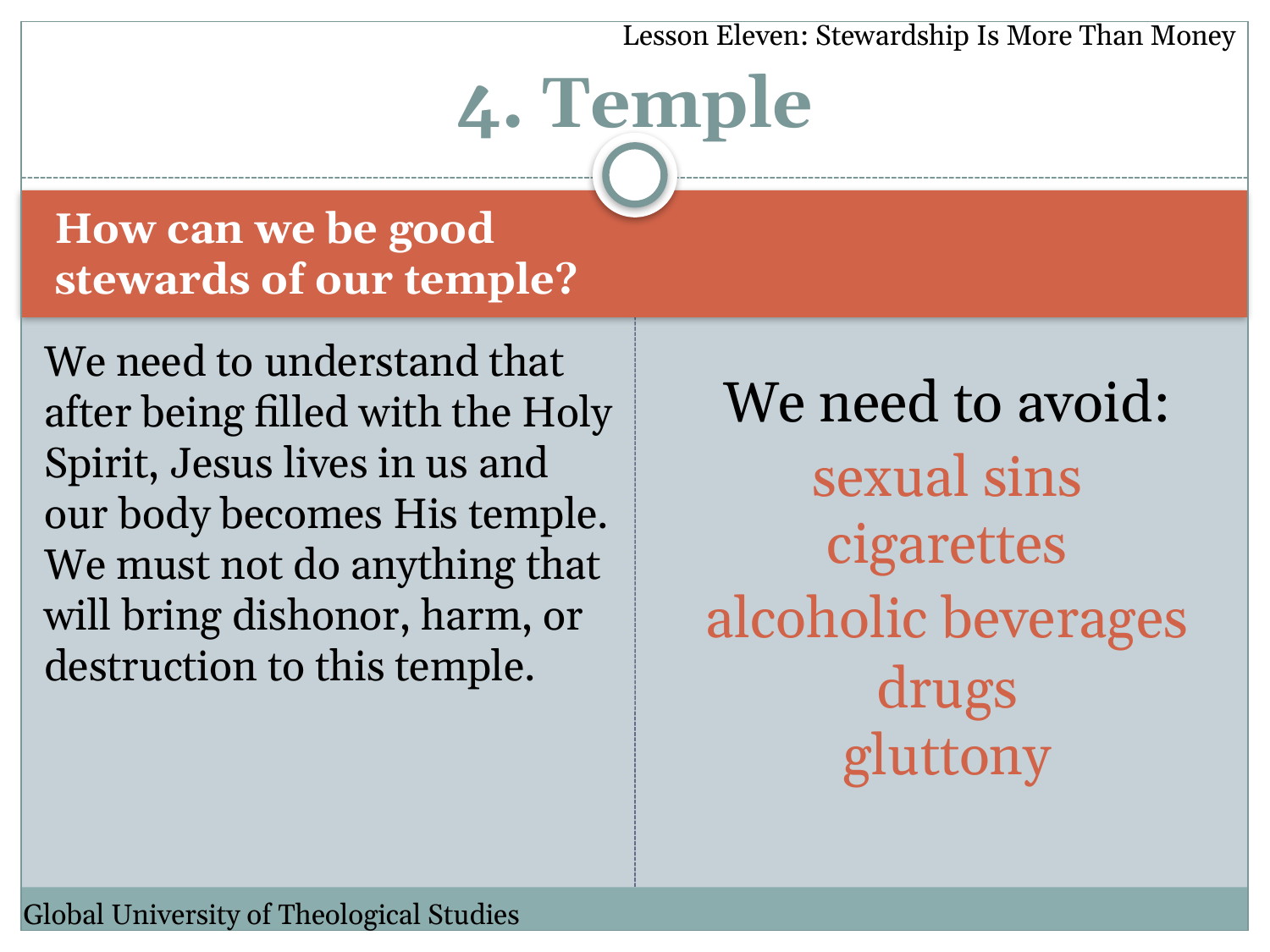

Lesson Eleven: Stewardship Is More Than Money
# 4. Temple
How can we be good stewards of our temple?
We need to understand that after being filled with the Holy Spirit, Jesus lives in us and our body becomes His temple. We must not do anything that will bring dishonor, harm, or destruction to this temple.
We need to avoid:
sexual sins
cigarettes
alcoholic beverages
drugs
gluttony
Global University of Theological Studies